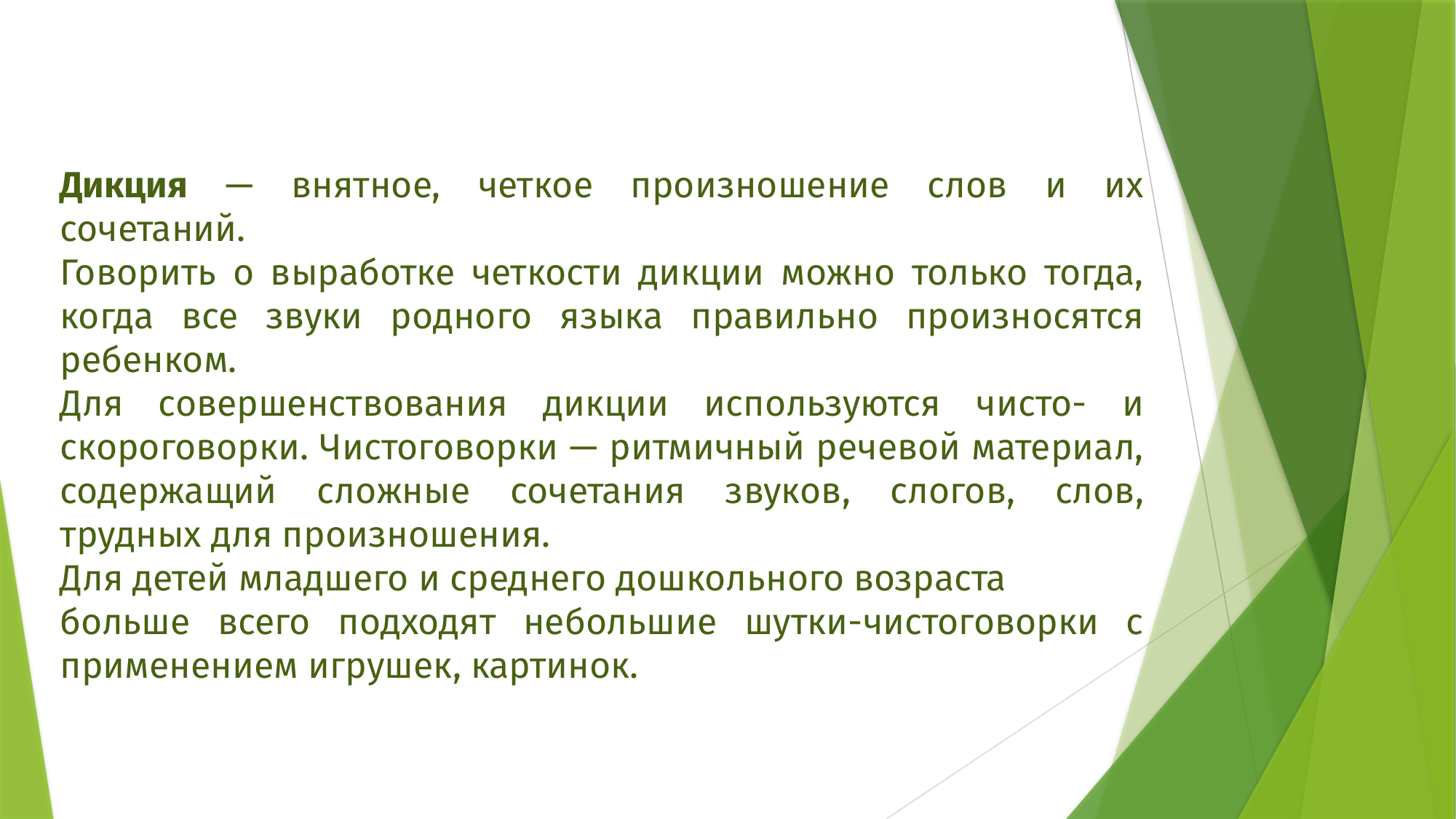

Дикция — внятное, четкое произношение слов и их сочетаний.
Говорить о выработке четкости дикции можно только тогда, когда все звуки родного языка правильно произносятся ребенком.
Для совершенствования дикции используются чисто- и скороговорки. Чистоговорки — ритмичный речевой материал, содержащий сложные сочетания звуков, слогов, слов, трудных для произношения.
Для детей младшего и среднего дошкольного возраста
больше всего подходят небольшие шутки-чистоговорки с применением игрушек, картинок.